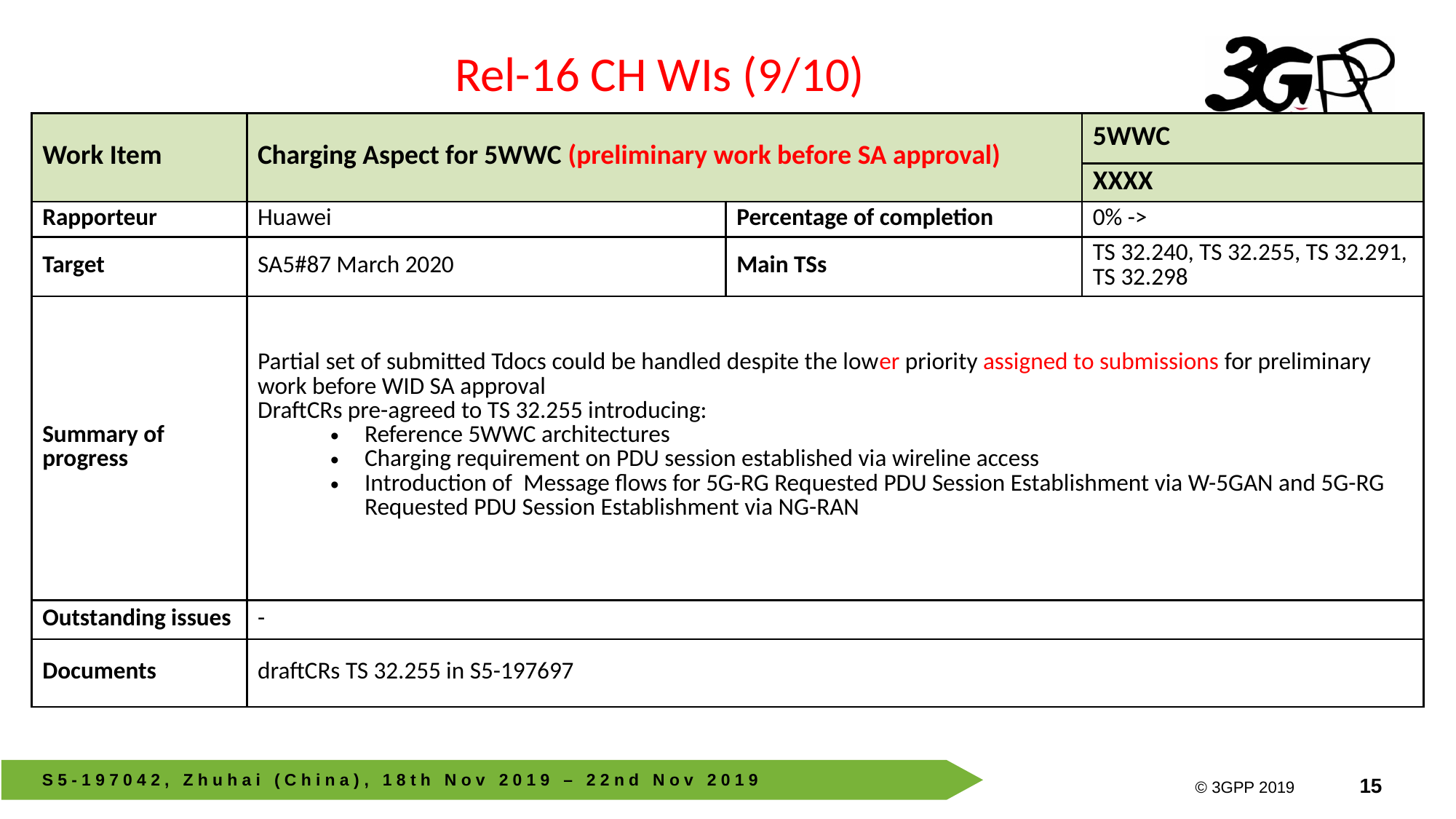

Rel-16 CH WIs (9/10)
| Work Item | Charging Aspect for 5WWC (preliminary work before SA approval) |  | 5WWC |
| --- | --- | --- | --- |
|  |  |  | XXXX |
| Rapporteur | Huawei | Percentage of completion | 0% -> |
| Target | SA5#87 March 2020 | Main TSs | TS 32.240, TS 32.255, TS 32.291, TS 32.298 |
| Summary of progress | Partial set of submitted Tdocs could be handled despite the lower priority assigned to submissions for preliminary work before WID SA approval DraftCRs pre-agreed to TS 32.255 introducing: Reference 5WWC architectures Charging requirement on PDU session established via wireline access Introduction of Message flows for 5G-RG Requested PDU Session Establishment via W-5GAN and 5G-RG Requested PDU Session Establishment via NG-RAN |  |  |
| Outstanding issues | - |  |  |
| Documents | draftCRs TS 32.255 in S5-197697 |  |  |